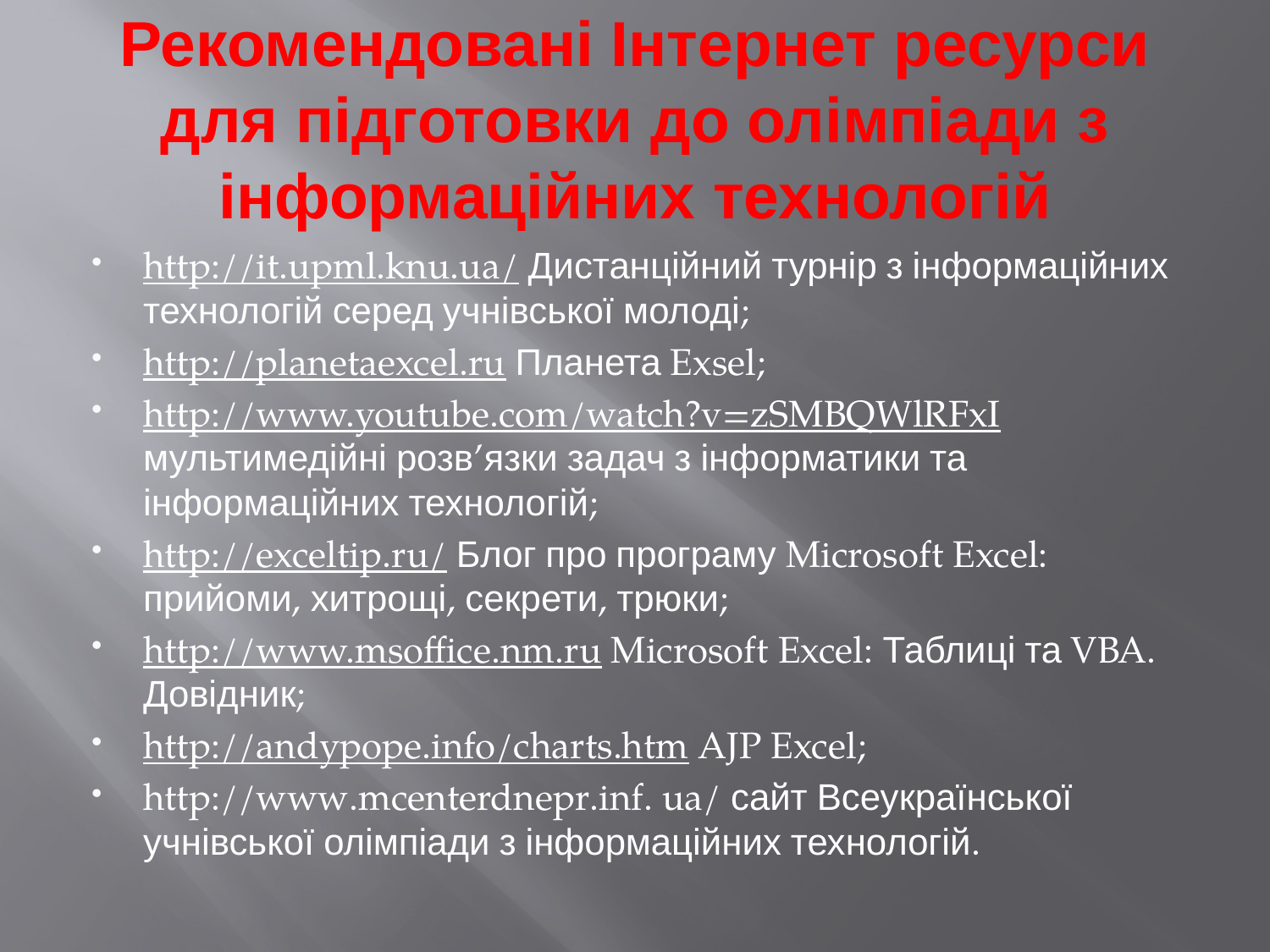

# Рекомендовані Інтернет ресурси для підготовки до олімпіади з інформаційних технологій
http://it.upml.knu.ua/ Дистанційний турнір з інформаційних технологій серед учнівської молоді;
http://planetaexcel.ru Планета Exsel;
http://www.youtube.com/watch?v=zSMBQWlRFxI мультимедійні розв’язки задач з інформатики та інформаційних технологій;
http://exceltip.ru/ Блог про програму Microsoft Excel: прийоми, хитрощі, секрети, трюки;
http://www.msoffice.nm.ru Microsoft Excel: Таблиці та VBA. Довідник;
http://andypope.info/charts.htm AJP Excel;
http://www.mcenterdnepr.inf. ua/ сайт Всеукраїнської учнівської олімпіади з інформаційних технологій.